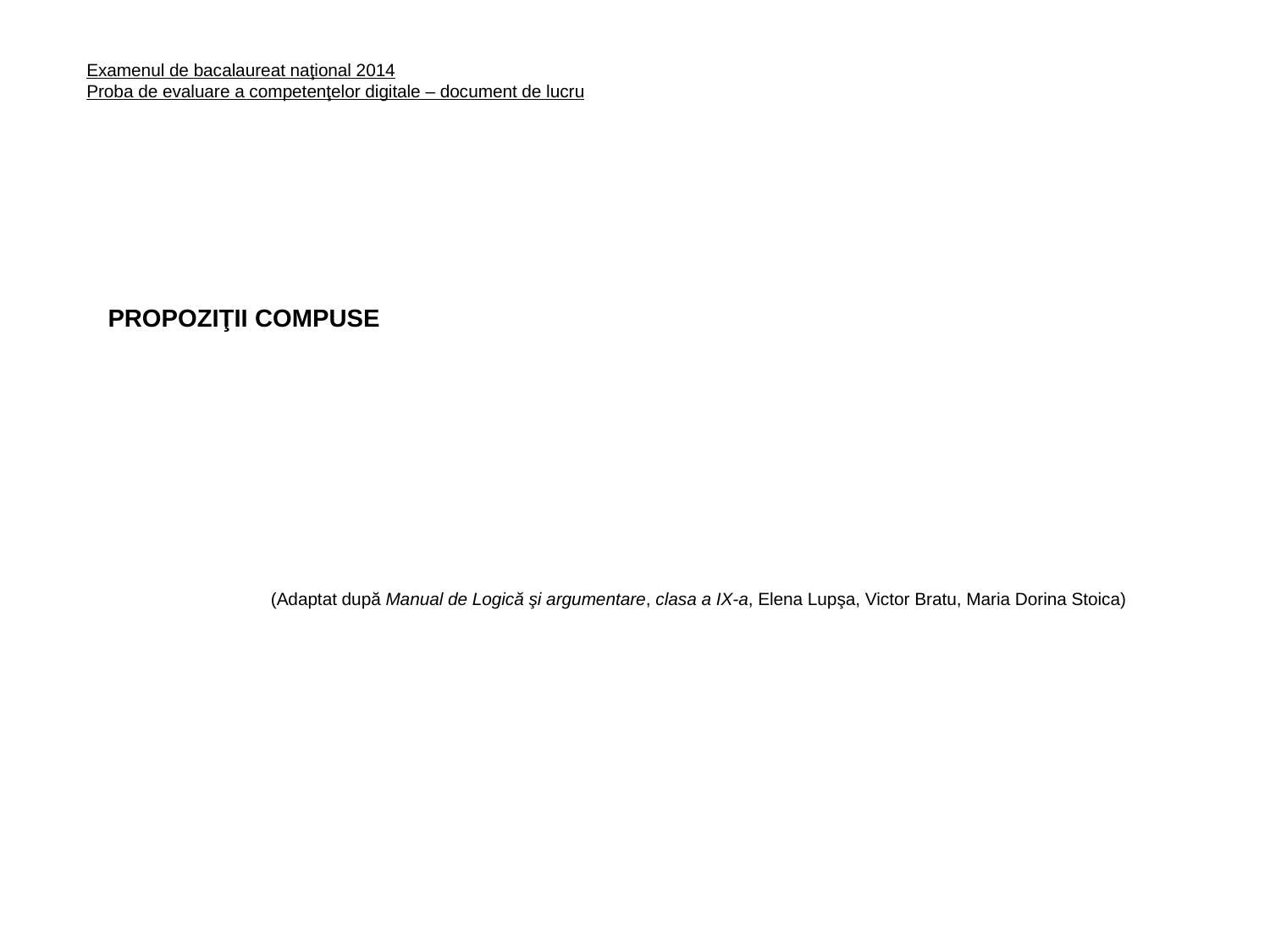

Examenul de bacalaureat naţional 2014
Proba de evaluare a competenţelor digitale – document de lucru
# PROPOZIŢII COMPUSE
(Adaptat după Manual de Logică şi argumentare, clasa a IX-a, Elena Lupşa, Victor Bratu, Maria Dorina Stoica)